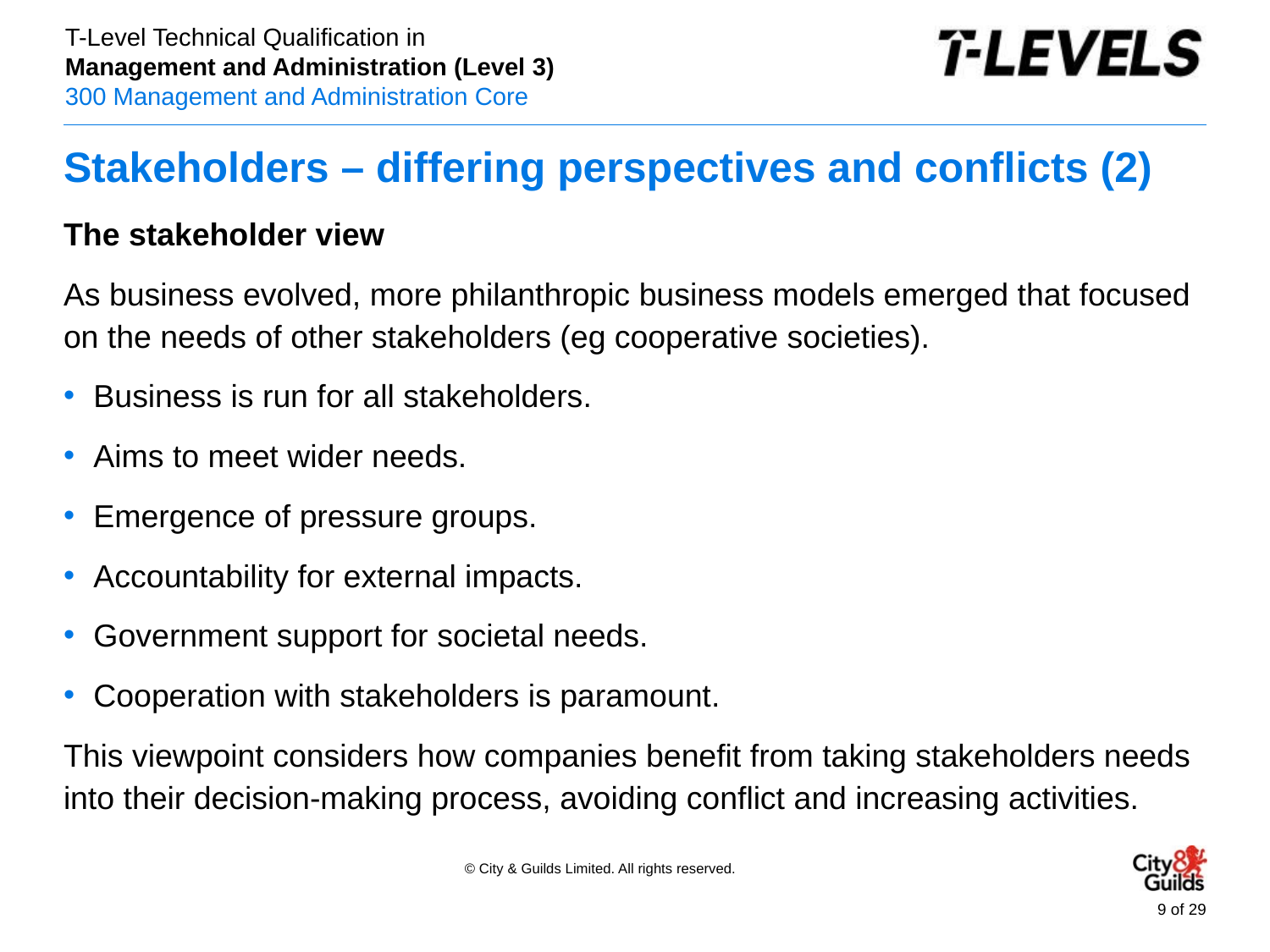

# Stakeholders – differing perspectives and conflicts (2)
The stakeholder view
As business evolved, more philanthropic business models emerged that focused on the needs of other stakeholders (eg cooperative societies).
Business is run for all stakeholders.
Aims to meet wider needs.
Emergence of pressure groups.
Accountability for external impacts.
Government support for societal needs.
Cooperation with stakeholders is paramount.
This viewpoint considers how companies benefit from taking stakeholders needs into their decision-making process, avoiding conflict and increasing activities.